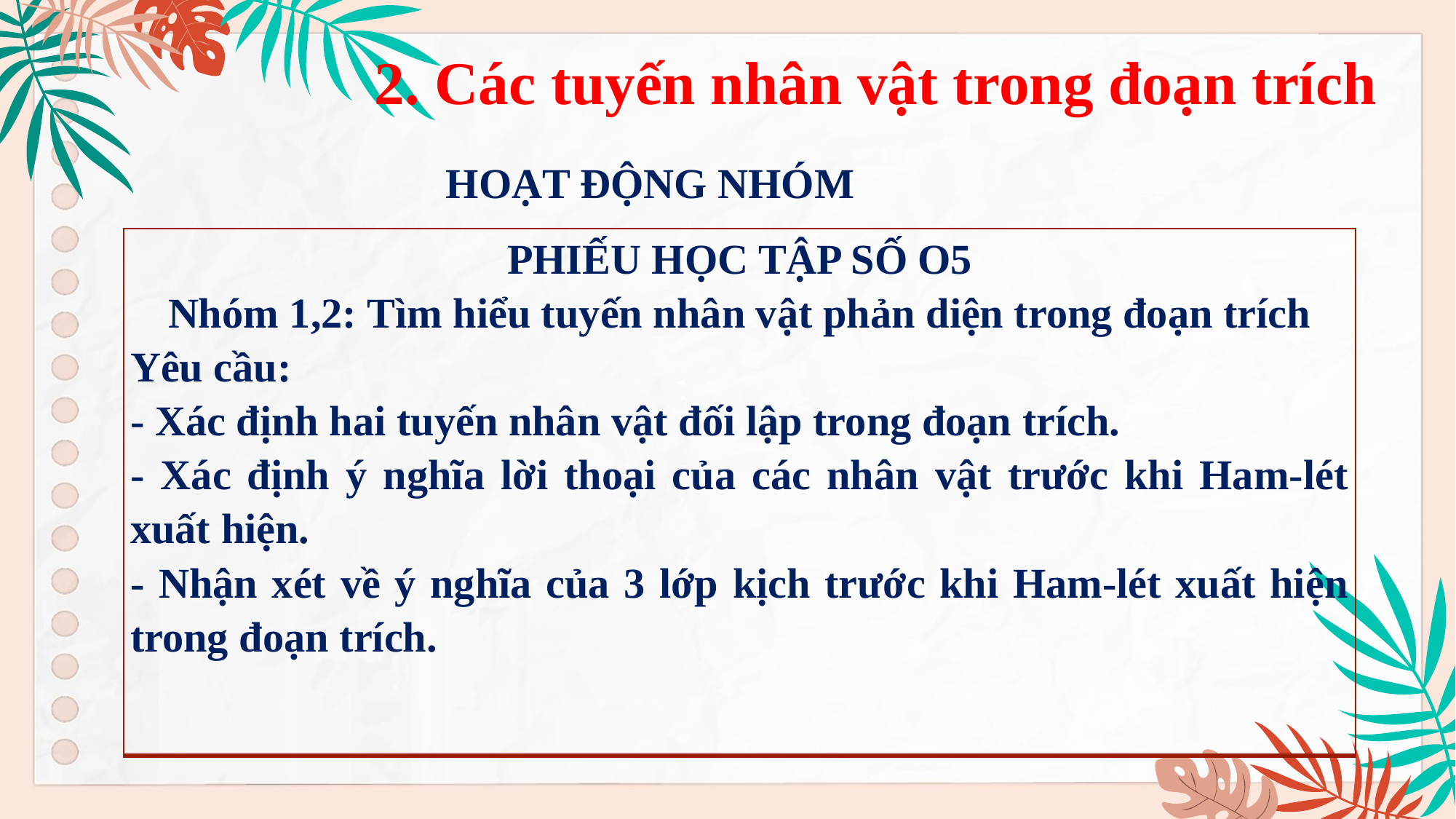

2. Các tuyến nhân vật trong đoạn trích
HOẠT ĐỘNG NHÓM
| PHIẾU HỌC TẬP SỐ O5 Nhóm 1,2: Tìm hiểu tuyến nhân vật phản diện trong đoạn trích Yêu cầu: - Xác định hai tuyến nhân vật đối lập trong đoạn trích. - Xác định ý nghĩa lời thoại của các nhân vật trước khi Ham-lét xuất hiện. - Nhận xét về ý nghĩa của 3 lớp kịch trước khi Ham-lét xuất hiện trong đoạn trích. |
| --- |